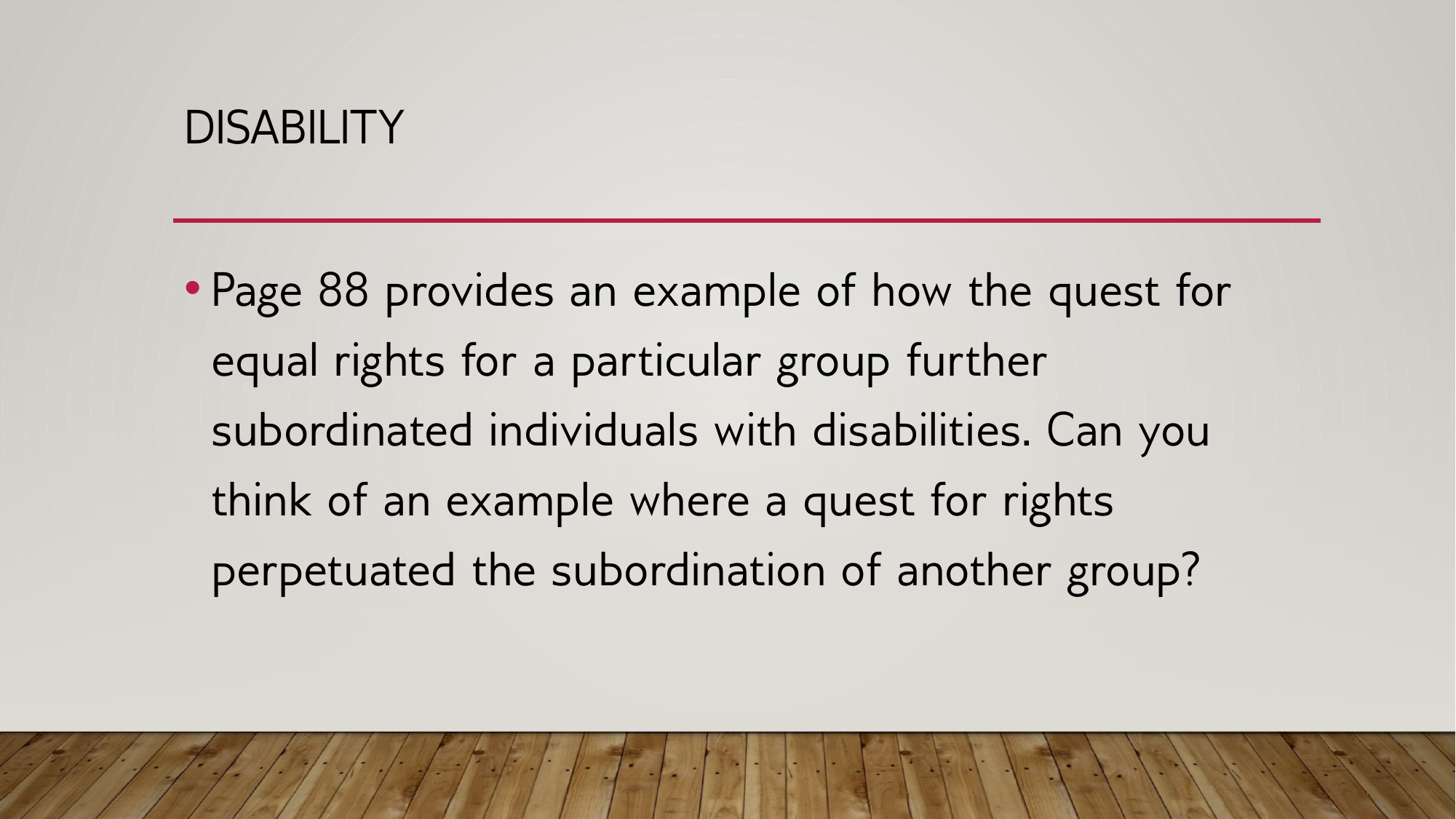

# disability
Page 88 provides an example of how the quest for equal rights for a particular group further subordinated individuals with disabilities. Can you think of an example where a quest for rights perpetuated the subordination of another group?